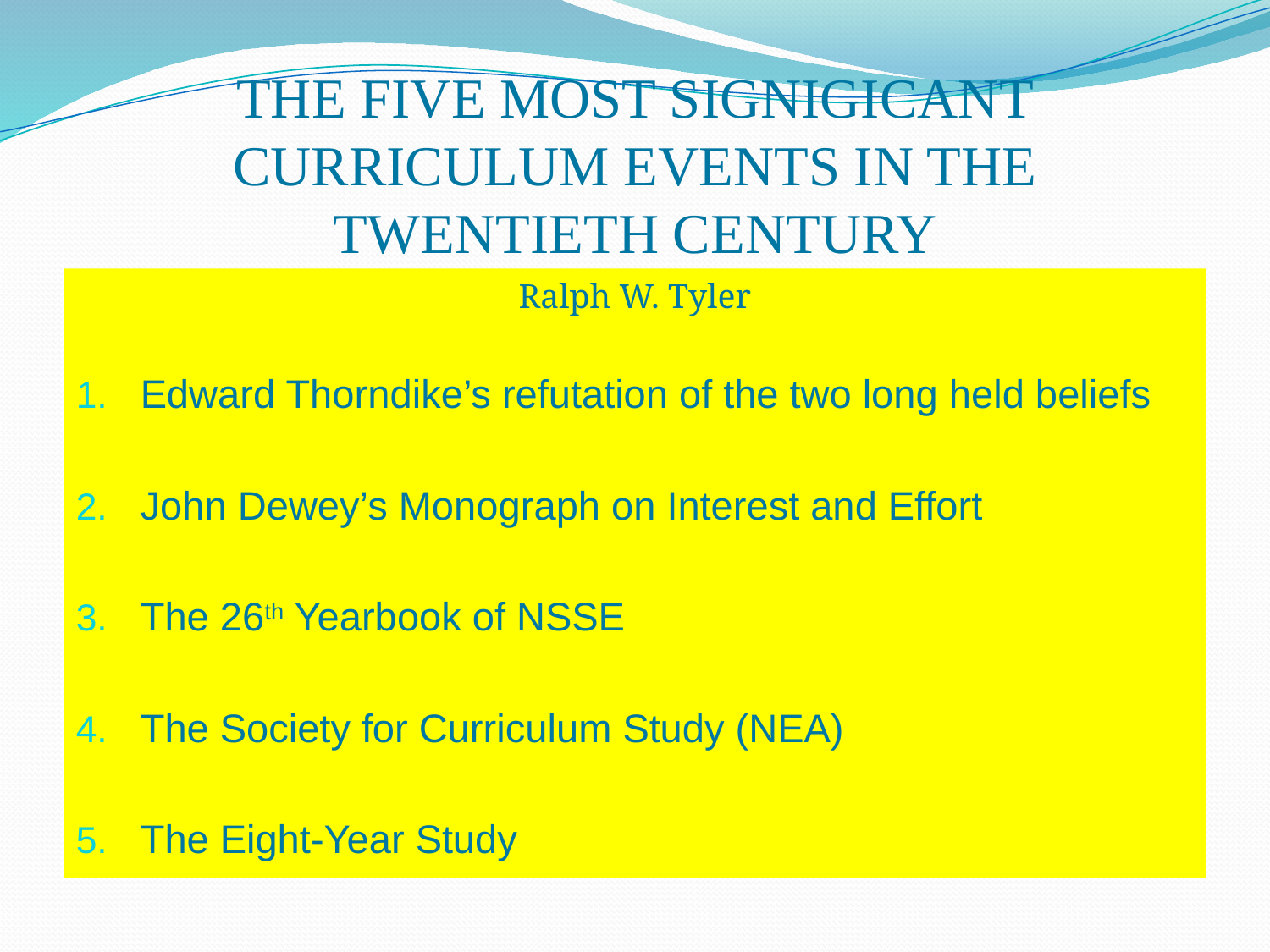

# THE FIVE MOST SIGNIGICANT CURRICULUM EVENTS IN THE TWENTIETH CENTURY
Ralph W. Tyler

Edward Thorndike’s refutation of the two long held beliefs

John Dewey’s Monograph on Interest and Effort

The 26th Yearbook of NSSE

The Society for Curriculum Study (NEA)

The Eight-Year Study